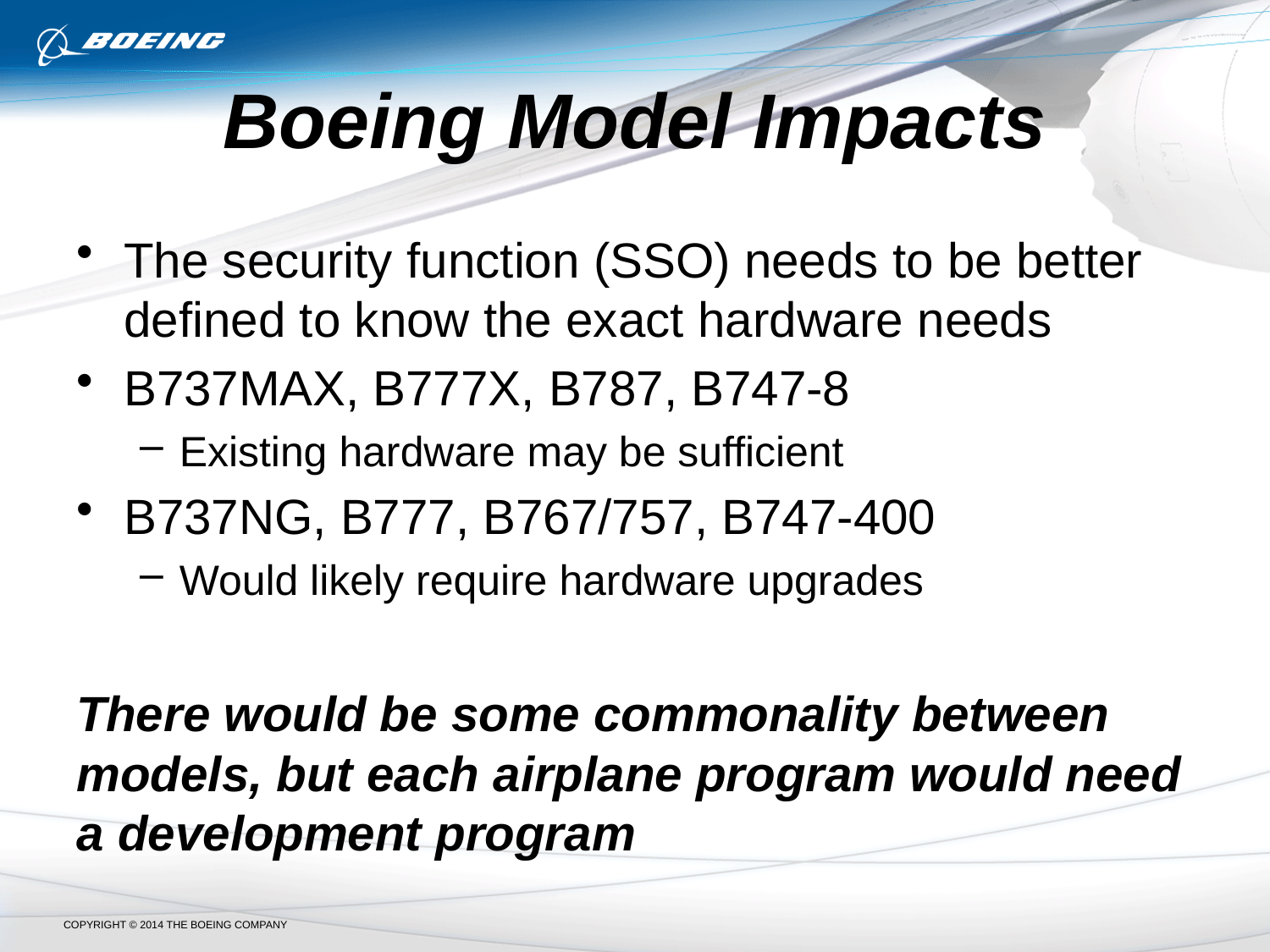

# Boeing Model Impacts
The security function (SSO) needs to be better defined to know the exact hardware needs
B737MAX, B777X, B787, B747-8
Existing hardware may be sufficient
B737NG, B777, B767/757, B747-400
Would likely require hardware upgrades

There would be some commonality between models, but each airplane program would need a development program